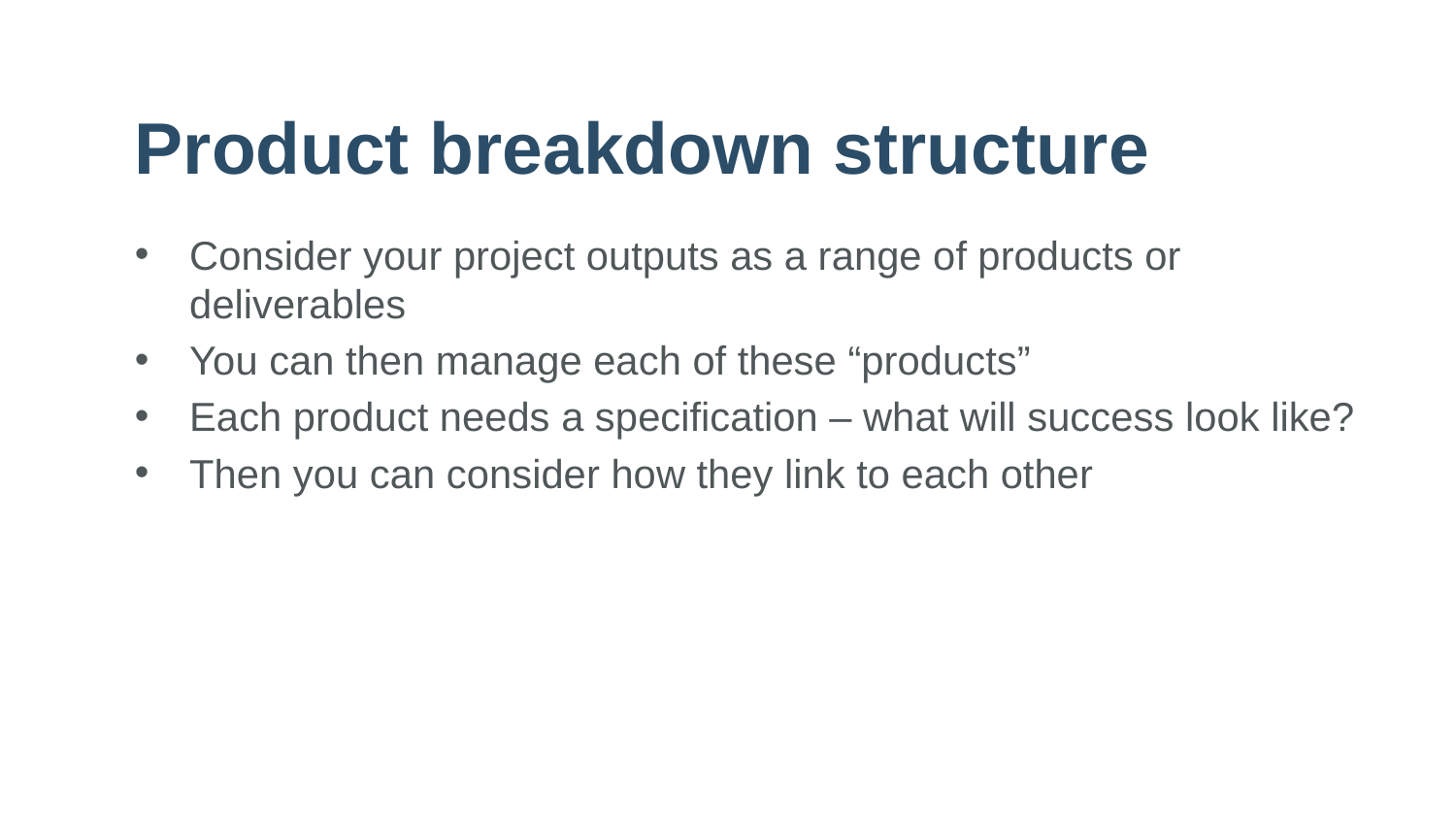

# Product breakdown structure
Consider your project outputs as a range of products or deliverables
You can then manage each of these “products”
Each product needs a specification – what will success look like?
Then you can consider how they link to each other